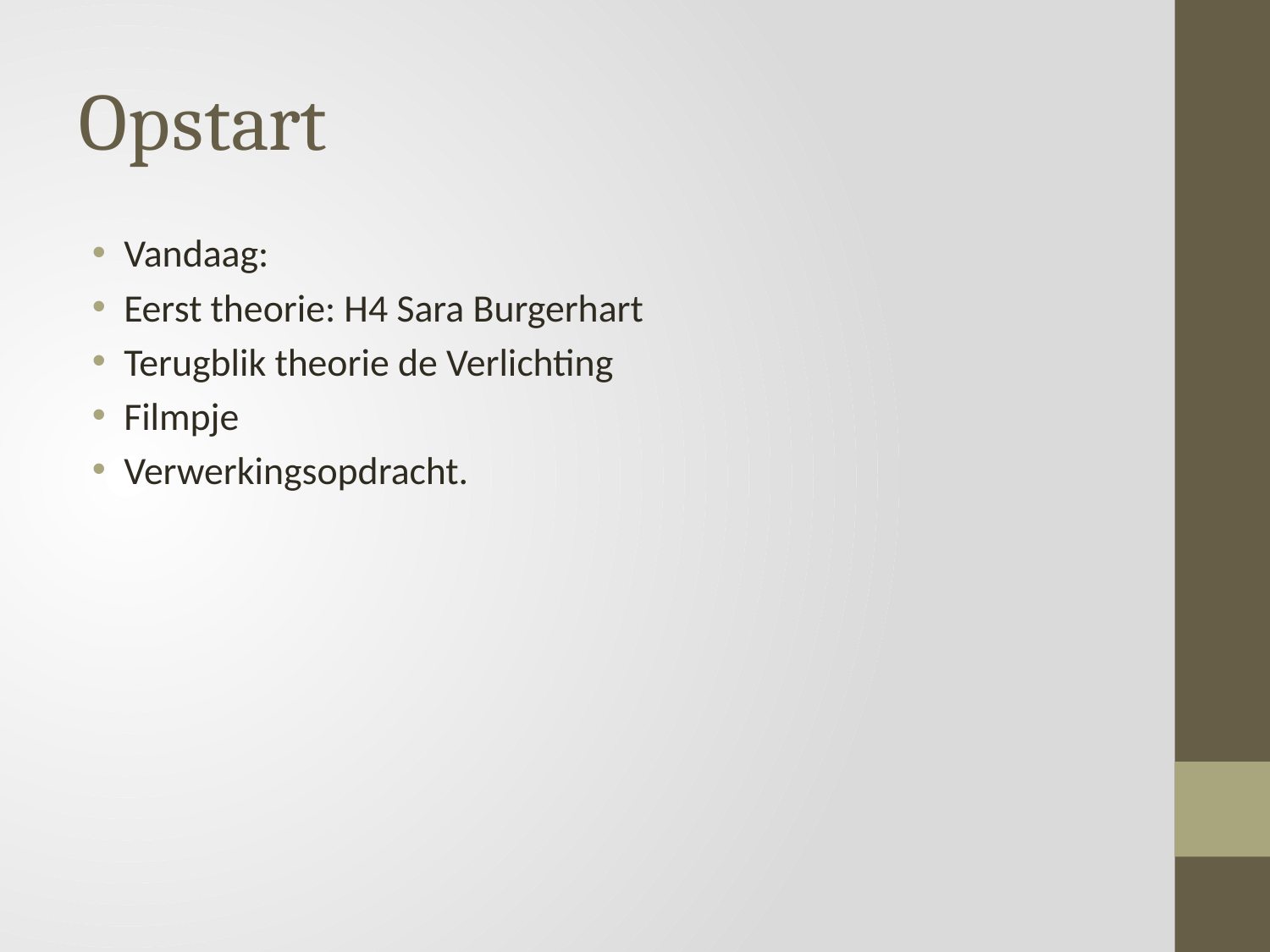

# Opstart
Vandaag:
Eerst theorie: H4 Sara Burgerhart
Terugblik theorie de Verlichting
Filmpje
Verwerkingsopdracht.